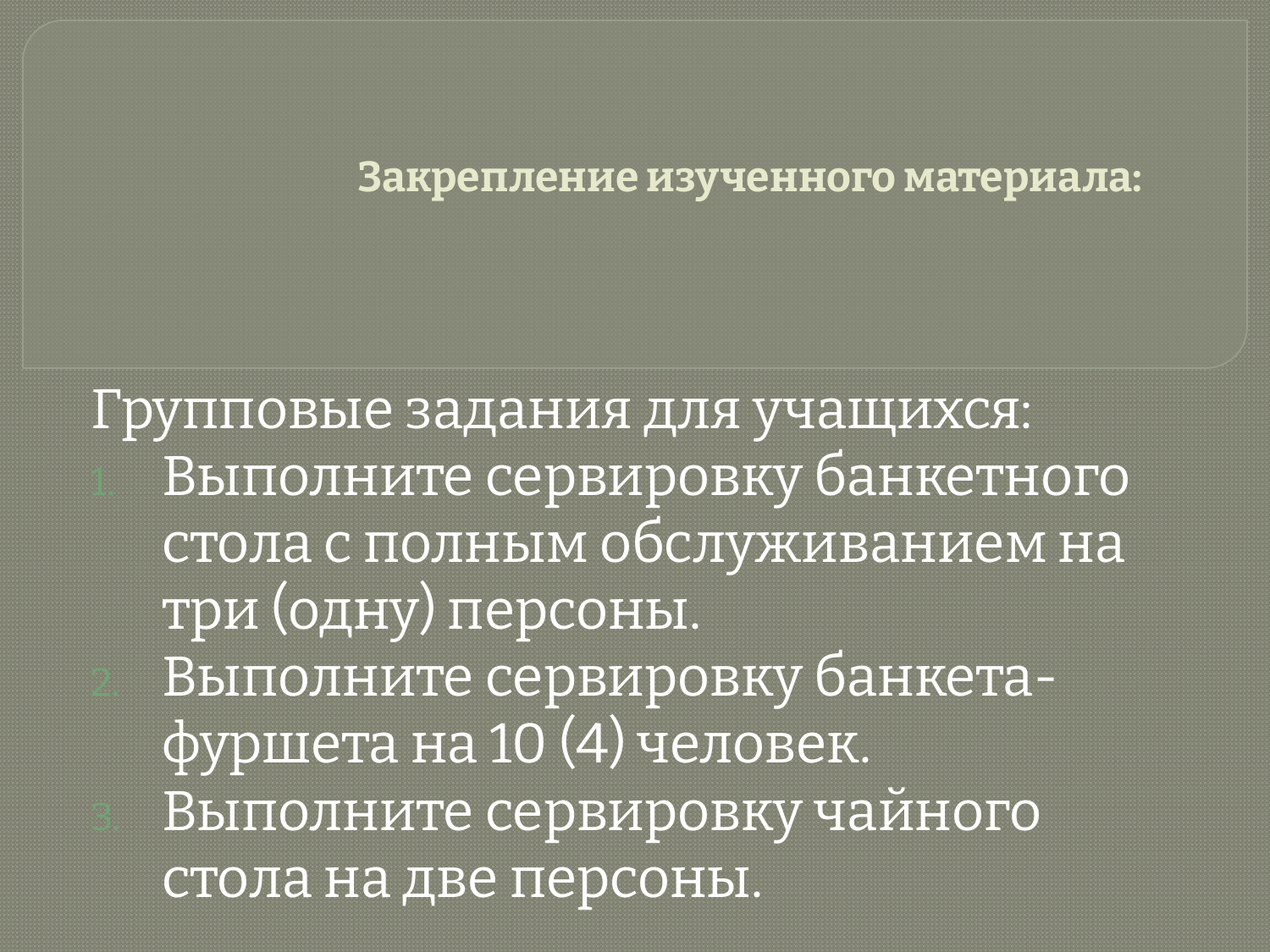

# Закрепление изученного материала:
Групповые задания для учащихся:
Выполните сервировку банкетного стола с полным обслуживанием на три (одну) персоны.
Выполните сервировку банкета-фуршета на 10 (4) человек.
Выполните сервировку чайного стола на две персоны.